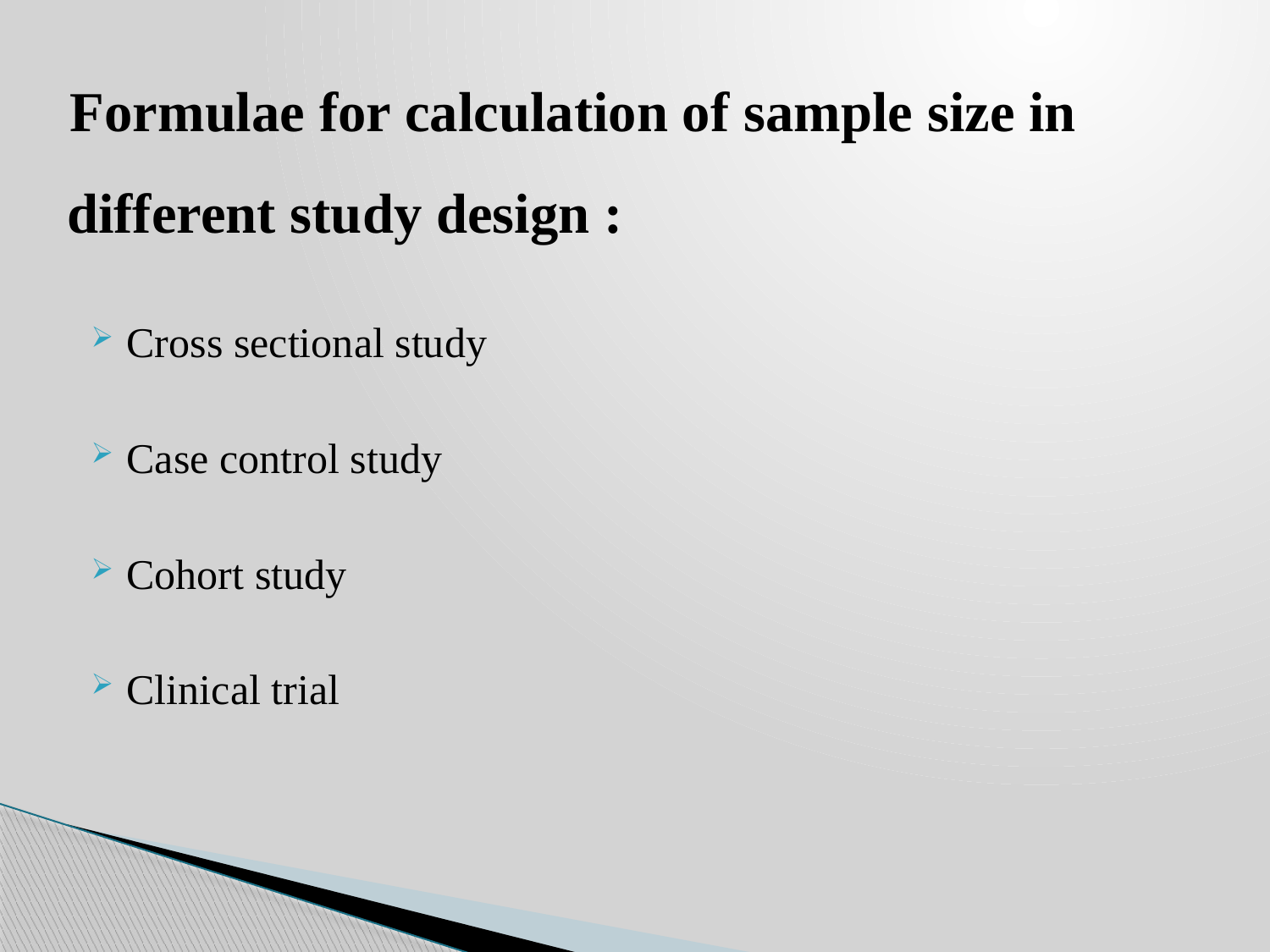

# Formulae for calculation of sample size in different study design :
Cross sectional study

Case control study

Cohort study

Clinical trial